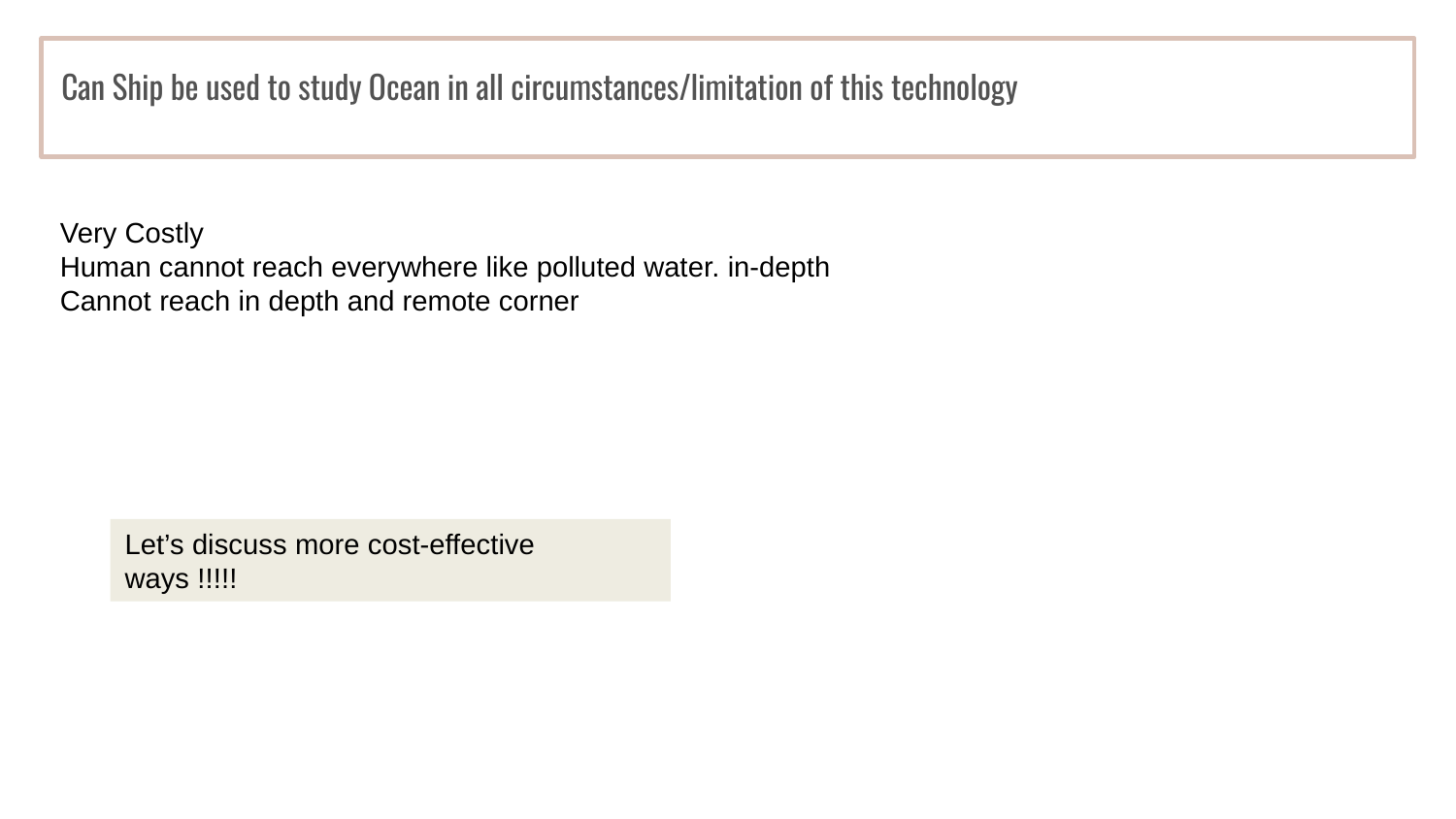

# Can Ship be used to study Ocean in all circumstances/limitation of this technology
Very Costly
Human cannot reach everywhere like polluted water. in-depth
Cannot reach in depth and remote corner
Let’s discuss more cost-effective ways !!!!!